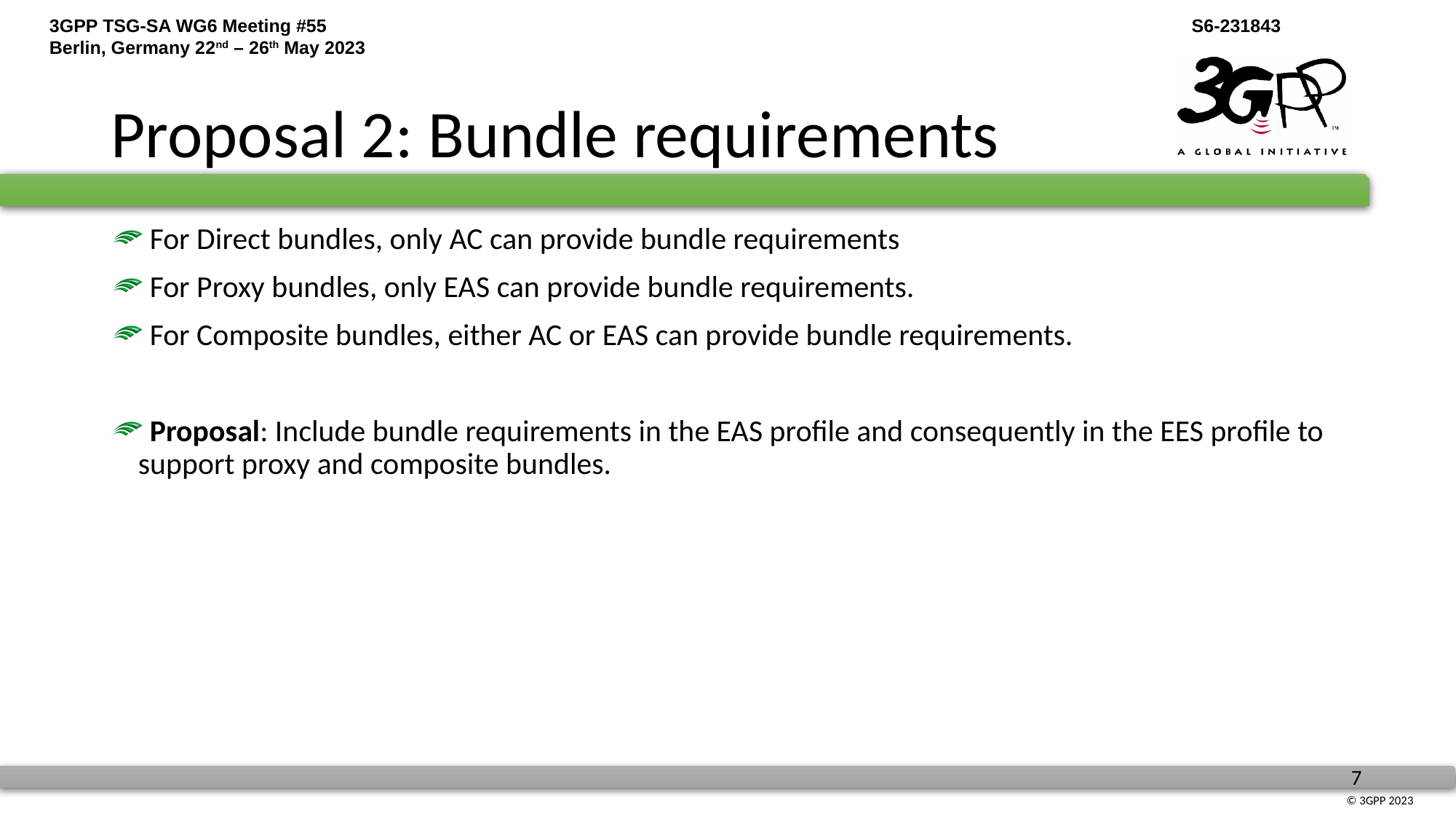

# Proposal 2: Bundle requirements
 For Direct bundles, only AC can provide bundle requirements
 For Proxy bundles, only EAS can provide bundle requirements.
 For Composite bundles, either AC or EAS can provide bundle requirements.

 Proposal: Include bundle requirements in the EAS profile and consequently in the EES profile to support proxy and composite bundles.